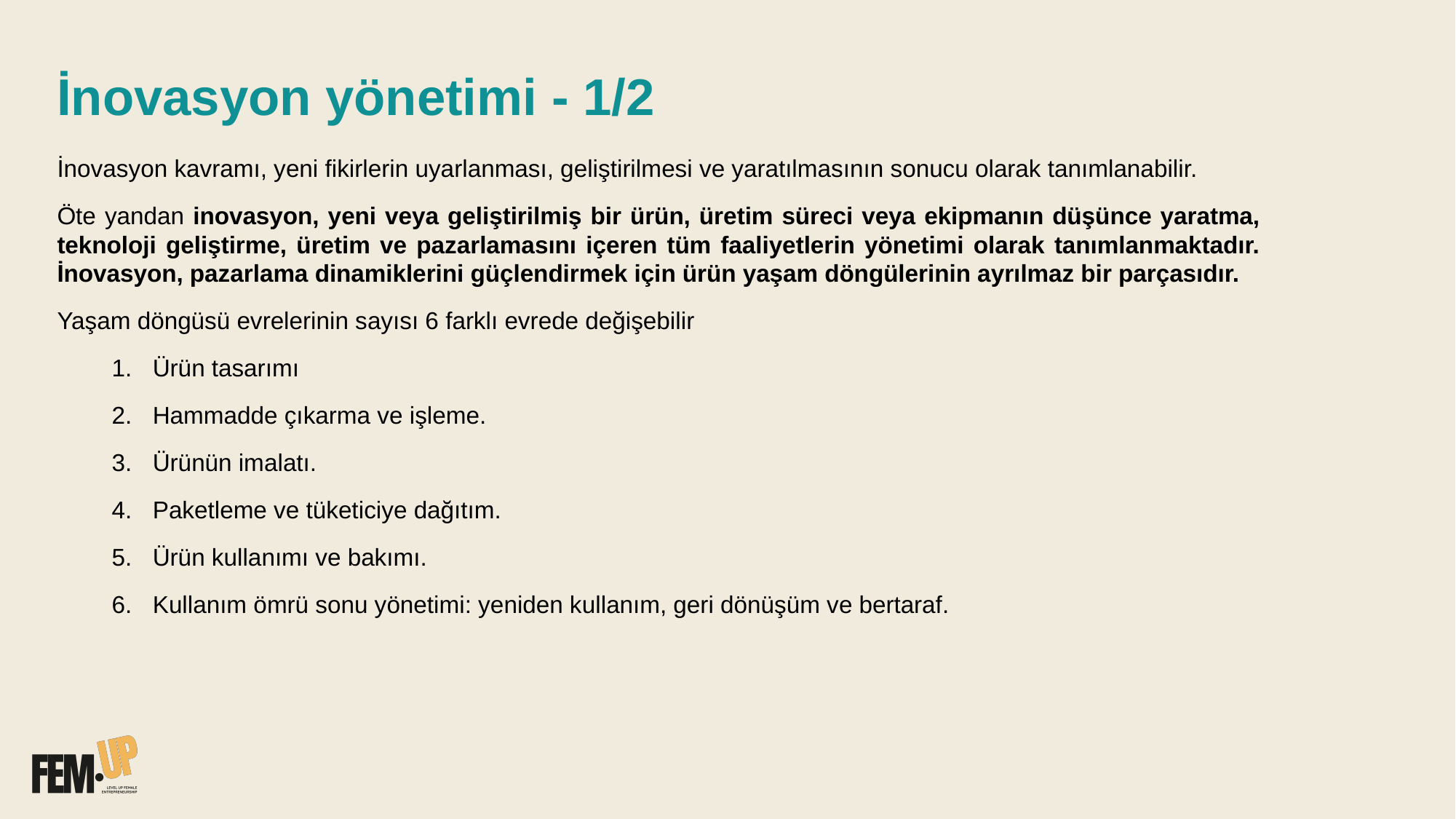

İnovasyon yönetimi - 1/2
İnovasyon kavramı, yeni fikirlerin uyarlanması, geliştirilmesi ve yaratılmasının sonucu olarak tanımlanabilir.
Öte yandan inovasyon, yeni veya geliştirilmiş bir ürün, üretim süreci veya ekipmanın düşünce yaratma, teknoloji geliştirme, üretim ve pazarlamasını içeren tüm faaliyetlerin yönetimi olarak tanımlanmaktadır. İnovasyon, pazarlama dinamiklerini güçlendirmek için ürün yaşam döngülerinin ayrılmaz bir parçasıdır.
Yaşam döngüsü evrelerinin sayısı 6 farklı evrede değişebilir
Ürün tasarımı
Hammadde çıkarma ve işleme.
Ürünün imalatı.
Paketleme ve tüketiciye dağıtım.
Ürün kullanımı ve bakımı.
Kullanım ömrü sonu yönetimi: yeniden kullanım, geri dönüşüm ve bertaraf.